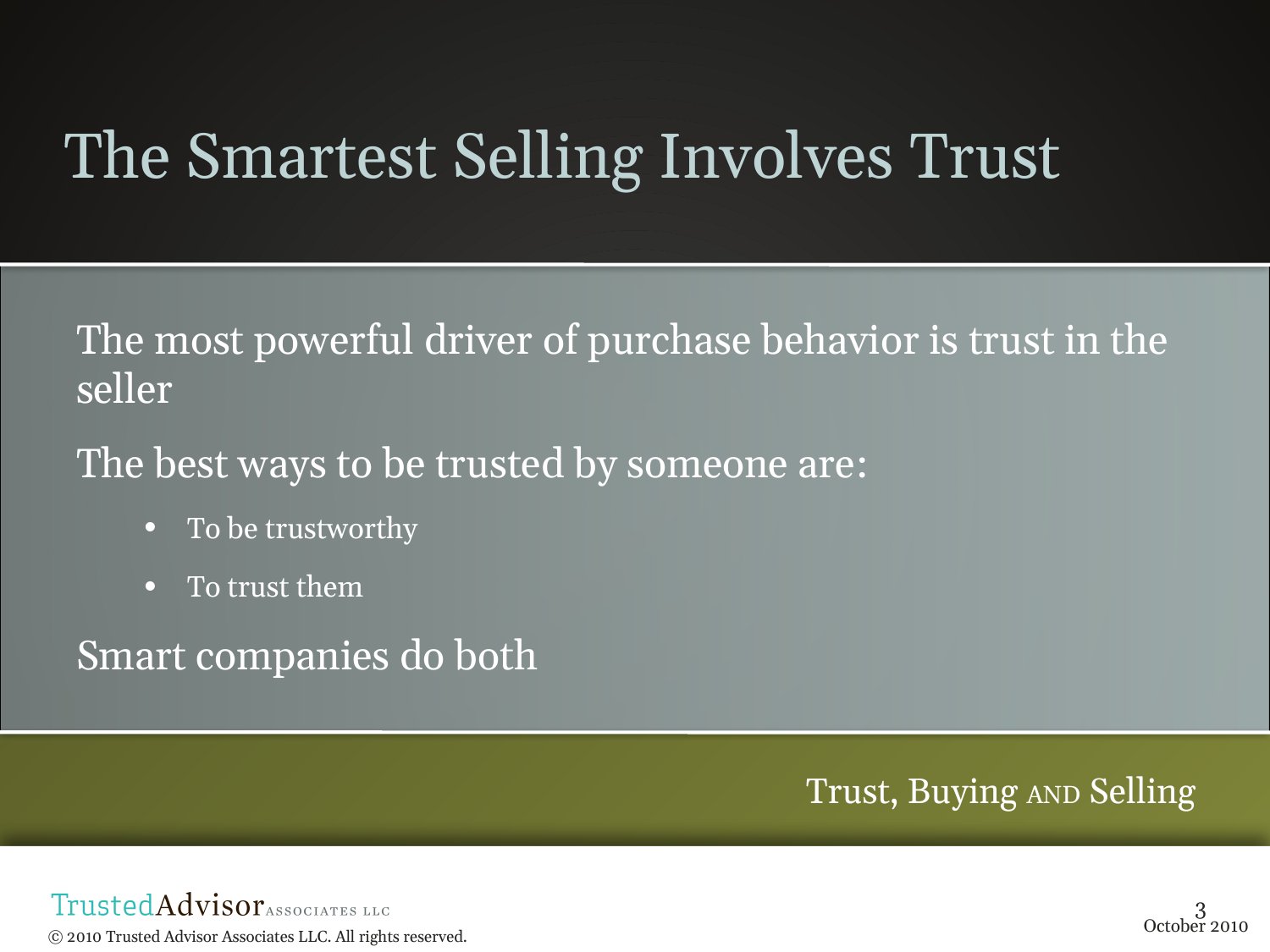

# The Smartest Selling Involves Trust
The most powerful driver of purchase behavior is trust in the seller
The best ways to be trusted by someone are:
To be trustworthy
To trust them
Smart companies do both